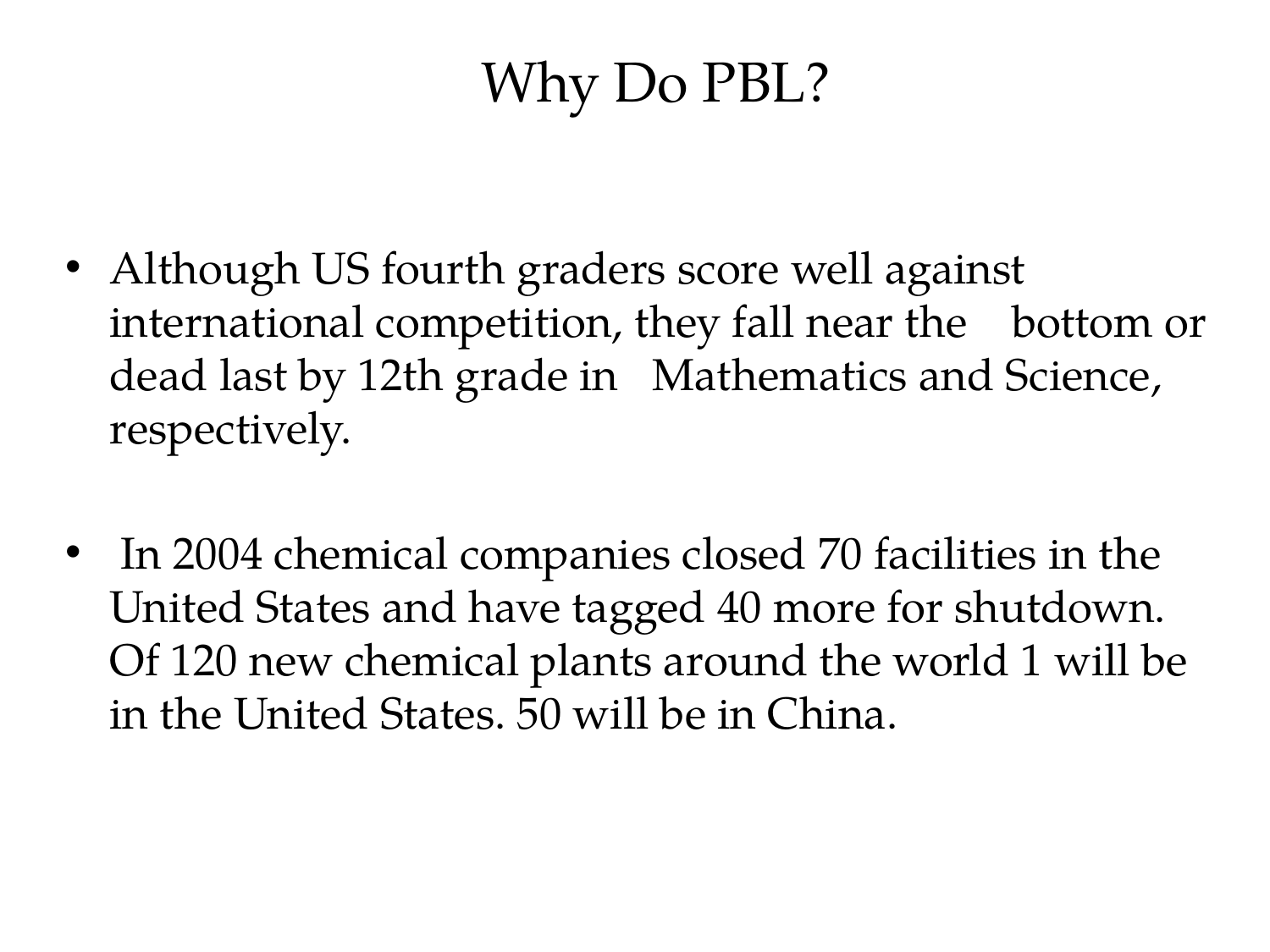

# Why Do PBL?
Although US fourth graders score well against international competition, they fall near the    bottom or dead last by 12th grade in   Mathematics and Science, respectively.

 In 2004 chemical companies closed 70 facilities in the United States and have tagged 40 more for shutdown.  Of 120 new chemical plants around the world 1 will be in the United States. 50 will be in China.